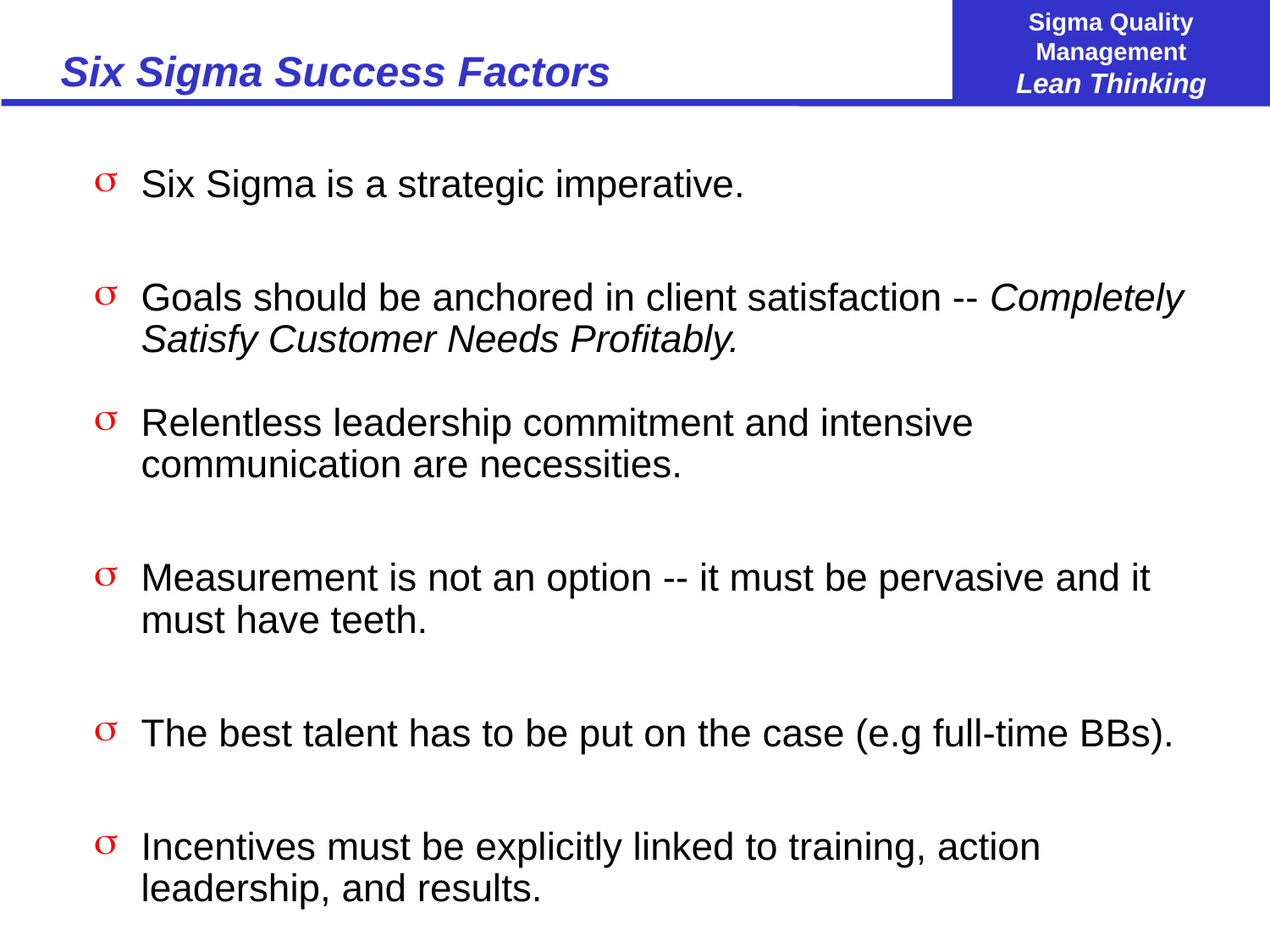

# Six Sigma Success Factors
Six Sigma is a strategic imperative.

Goals should be anchored in client satisfaction -- Completely Satisfy Customer Needs Profitably.

Relentless leadership commitment and intensive communication are necessities.

Measurement is not an option -- it must be pervasive and it must have teeth.

The best talent has to be put on the case (e.g full-time BBs).

Incentives must be explicitly linked to training, action leadership, and results.